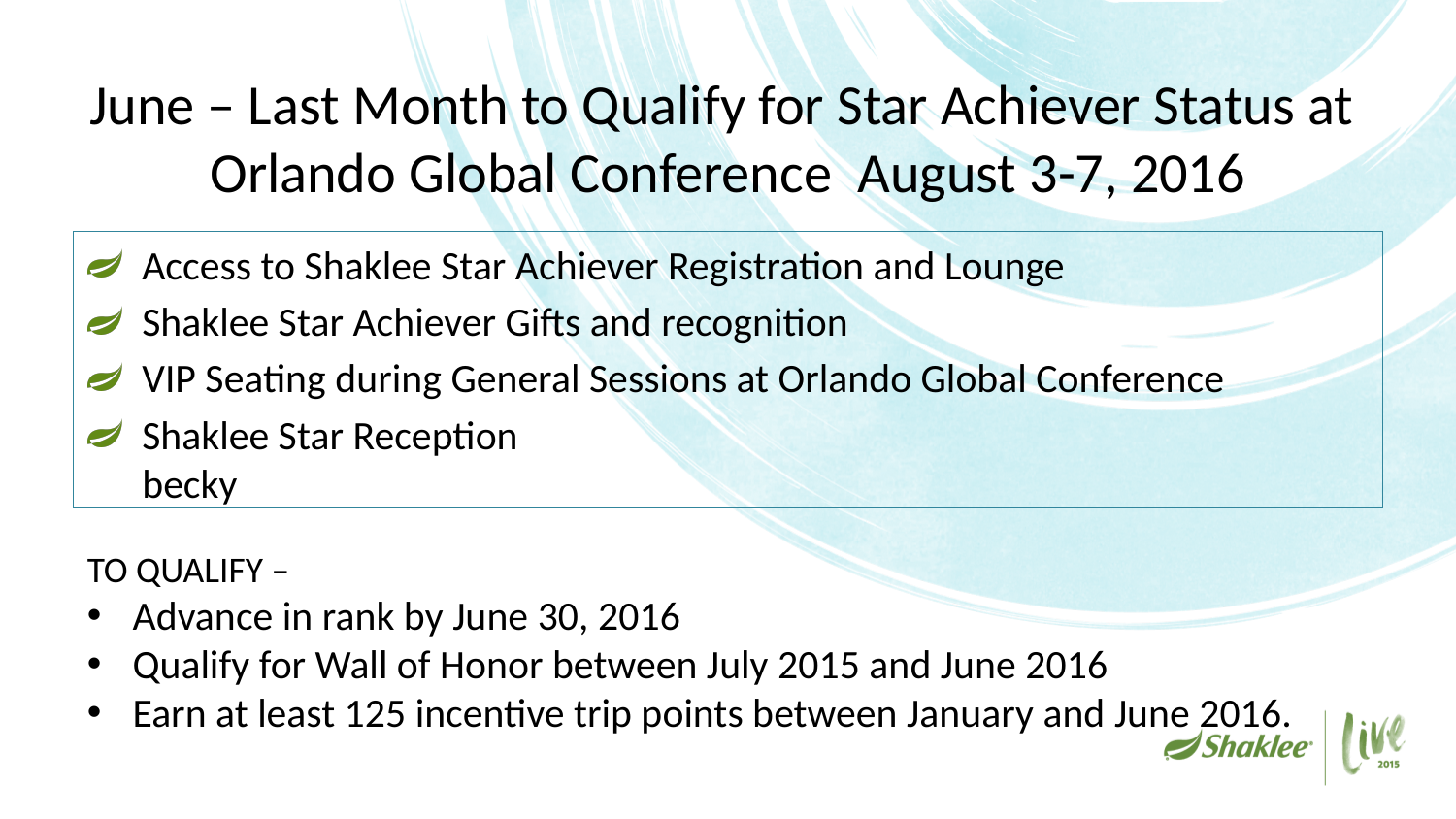

# June – Last Month to Qualify for Star Achiever Status at Orlando Global Conference  August 3-7, 2016
Access to Shaklee Star Achiever Registration and Lounge
Shaklee Star Achiever Gifts and recognition
VIP Seating during General Sessions at Orlando Global Conference
Shaklee Star Reception 						becky
TO QUALIFY –
Advance in rank by June 30, 2016
Qualify for Wall of Honor between July 2015 and June 2016
Earn at least 125 incentive trip points between January and June 2016.